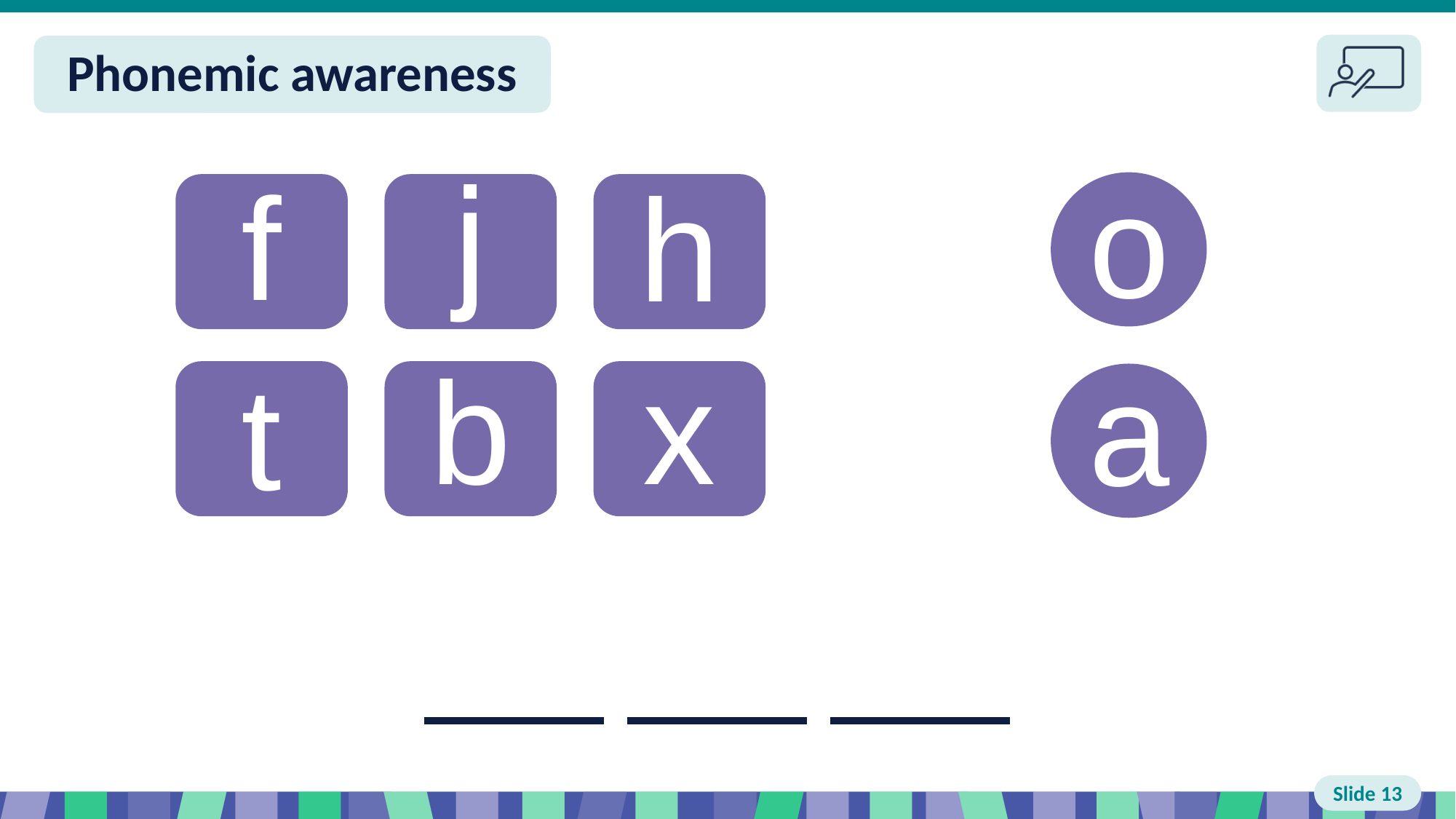

Slide 13 Phonemic awareness
j
j
o

f

h

b
x
a
t